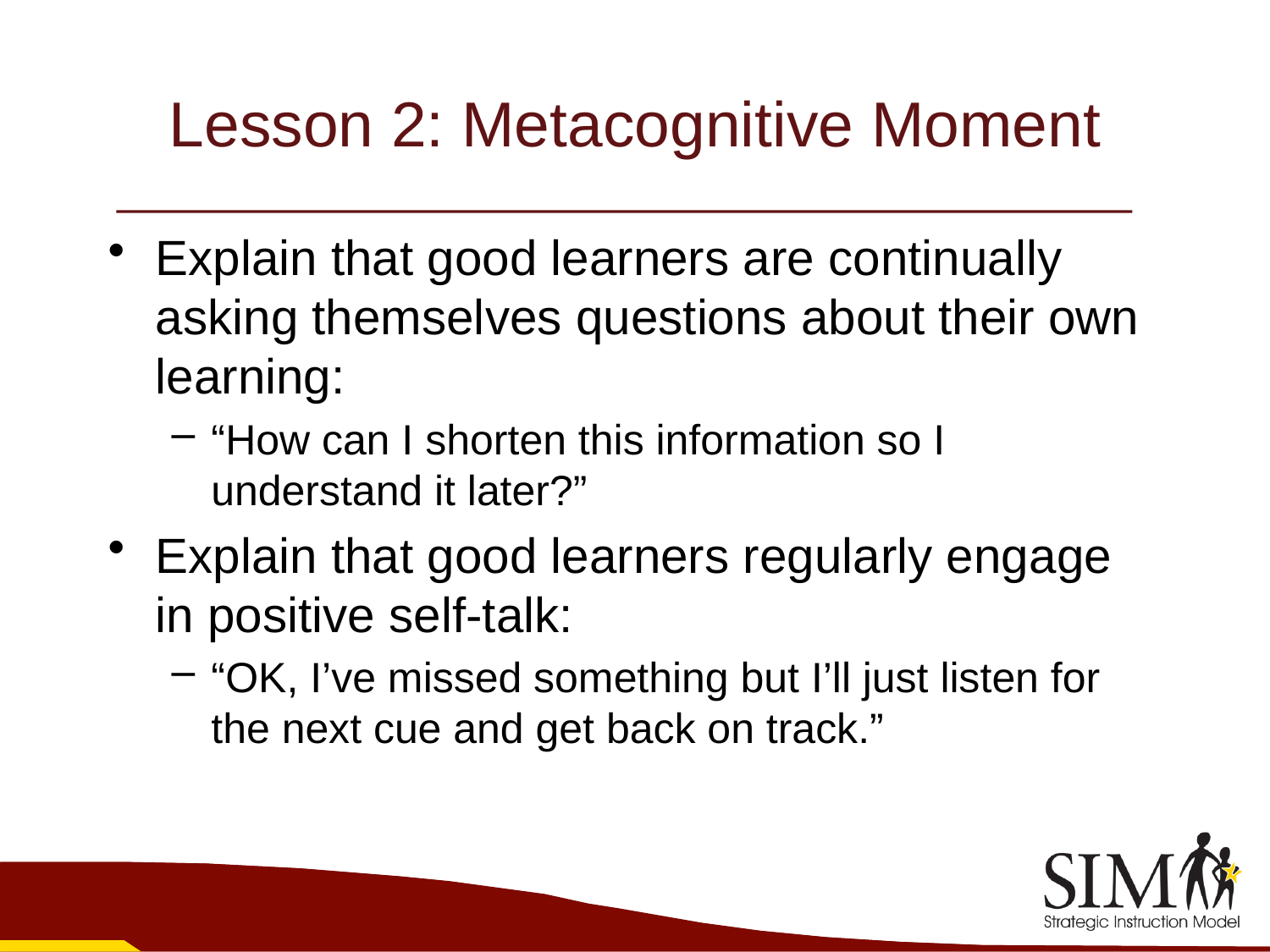

# Lesson 2: Metacognitive Moment
Explain that good learners are continually asking themselves questions about their own learning:
“How can I shorten this information so I understand it later?”
Explain that good learners regularly engage in positive self-talk:
“OK, I’ve missed something but I’ll just listen for the next cue and get back on track.”